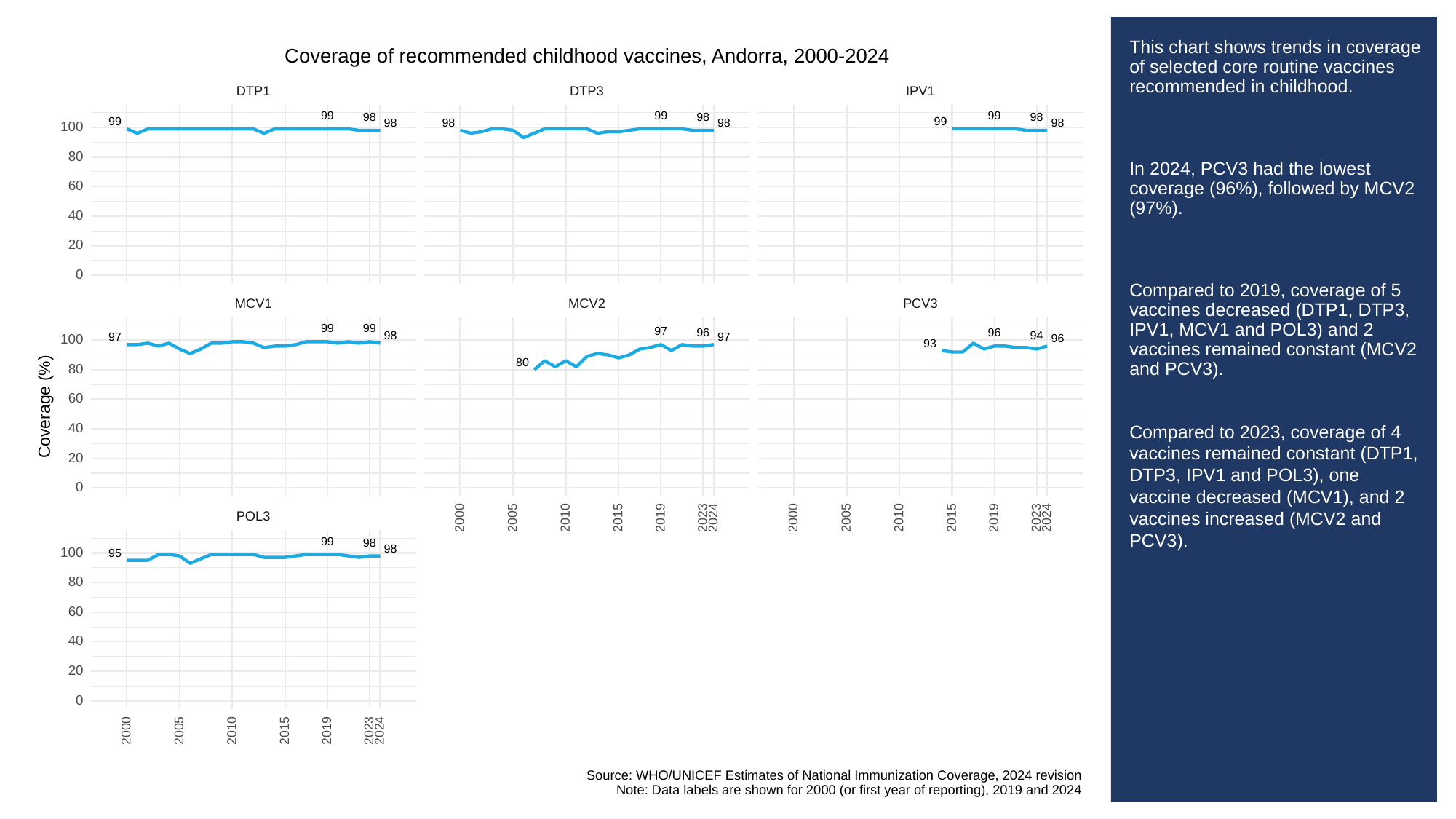

# This chart shows trends in coverage of selected core routine vaccines recommended in childhood.

In 2024, PCV3 had the lowest coverage (96%), followed by MCV2 (97%).

Compared to 2019, coverage of 5 vaccines decreased (DTP1, DTP3, IPV1, MCV1 and POL3) and 2 vaccines remained constant (MCV2 and PCV3).

Compared to 2023, coverage of 4 vaccines remained constant (DTP1, DTP3, IPV1 and POL3), one vaccine decreased (MCV1), and 2 vaccines increased (MCV2 and PCV3).

Coverage of recommended childhood vaccines, Andorra, 2000-2024
DTP3
DTP1
IPV1

99
99
99

98
98
98
99
99
98
98
98
98
100

80

60

40

20

0

PCV3
MCV1
MCV2

99
99

97
96
96
98
94
97
97
96
100
93

80
80

60
Coverage (%)

40

20

0

POL3
2023
2023
2000
2005
2010
2015
2019
2024
2000
2005
2010
2015
2019
2024

99

98
98
100
95

80

60

40

20

0

2023
2000
2005
2010
2015
2019
2024
Source: WHO/UNICEF Estimates of National Immunization Coverage, 2024 revision
Note: Data labels are shown for 2000 (or first year of reporting), 2019 and 2024